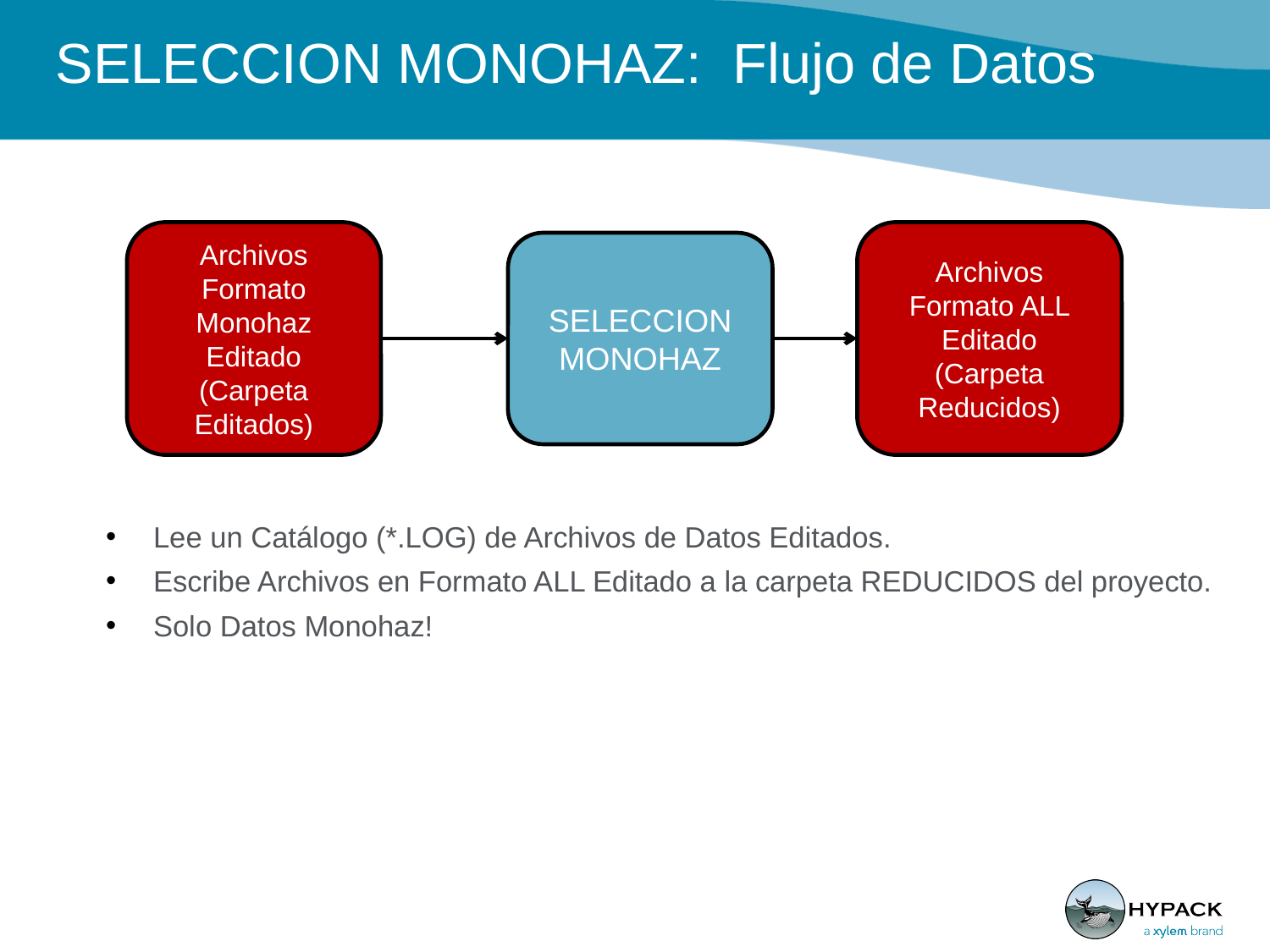

# SELECCION MONOHAZ:  Flujo de Datos
Archivos Formato Monohaz Editado
(Carpeta Editados)
Archivos Formato ALL Editado
(Carpeta Reducidos)
SELECCION MONOHAZ
Lee un Catálogo (*.LOG) de Archivos de Datos Editados.
Escribe Archivos en Formato ALL Editado a la carpeta REDUCIDOS del proyecto.
Solo Datos Monohaz!